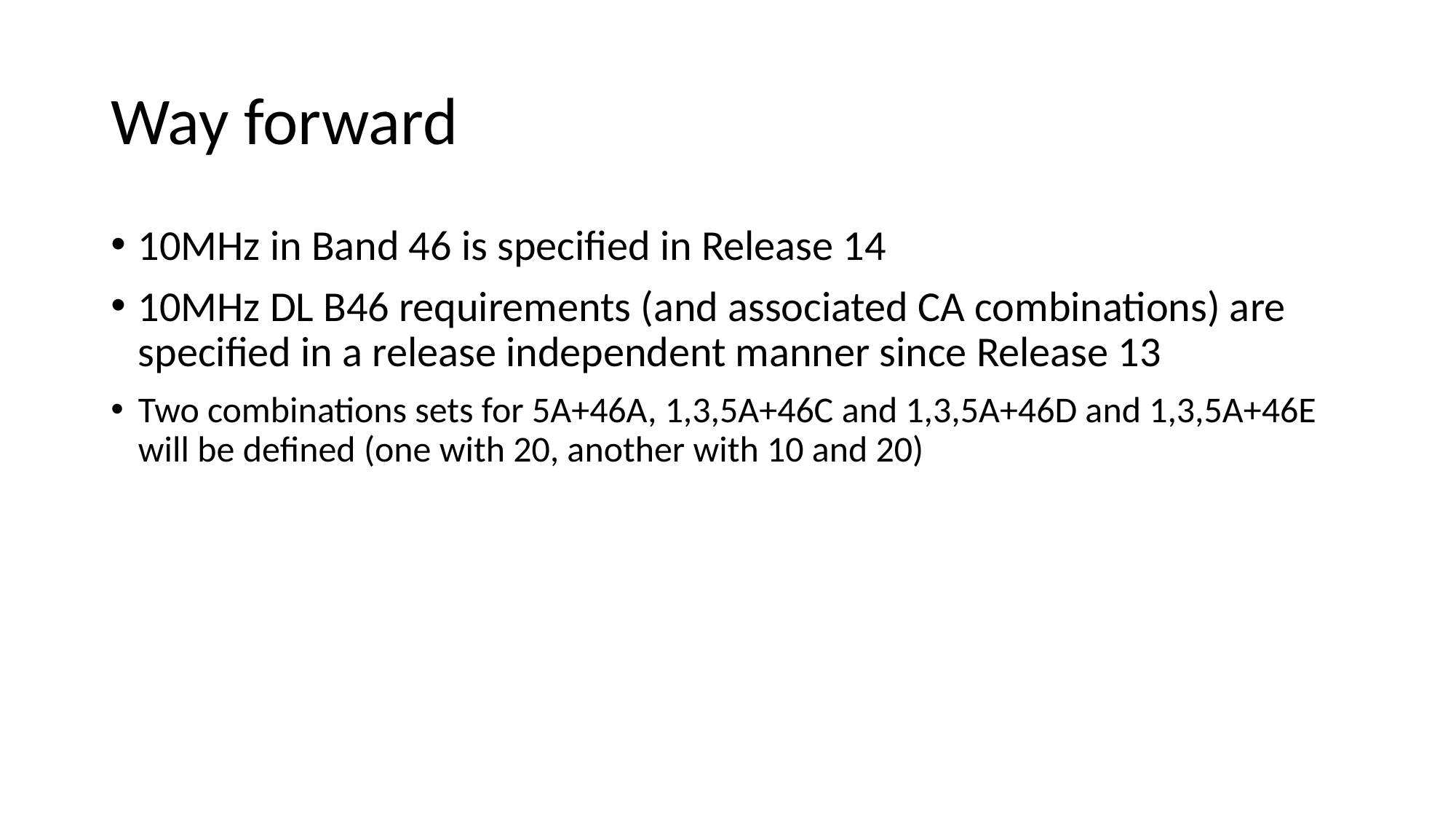

# Way forward
10MHz in Band 46 is specified in Release 14
10MHz DL B46 requirements (and associated CA combinations) are specified in a release independent manner since Release 13
Two combinations sets for 5A+46A, 1,3,5A+46C and 1,3,5A+46D and 1,3,5A+46E will be defined (one with 20, another with 10 and 20)